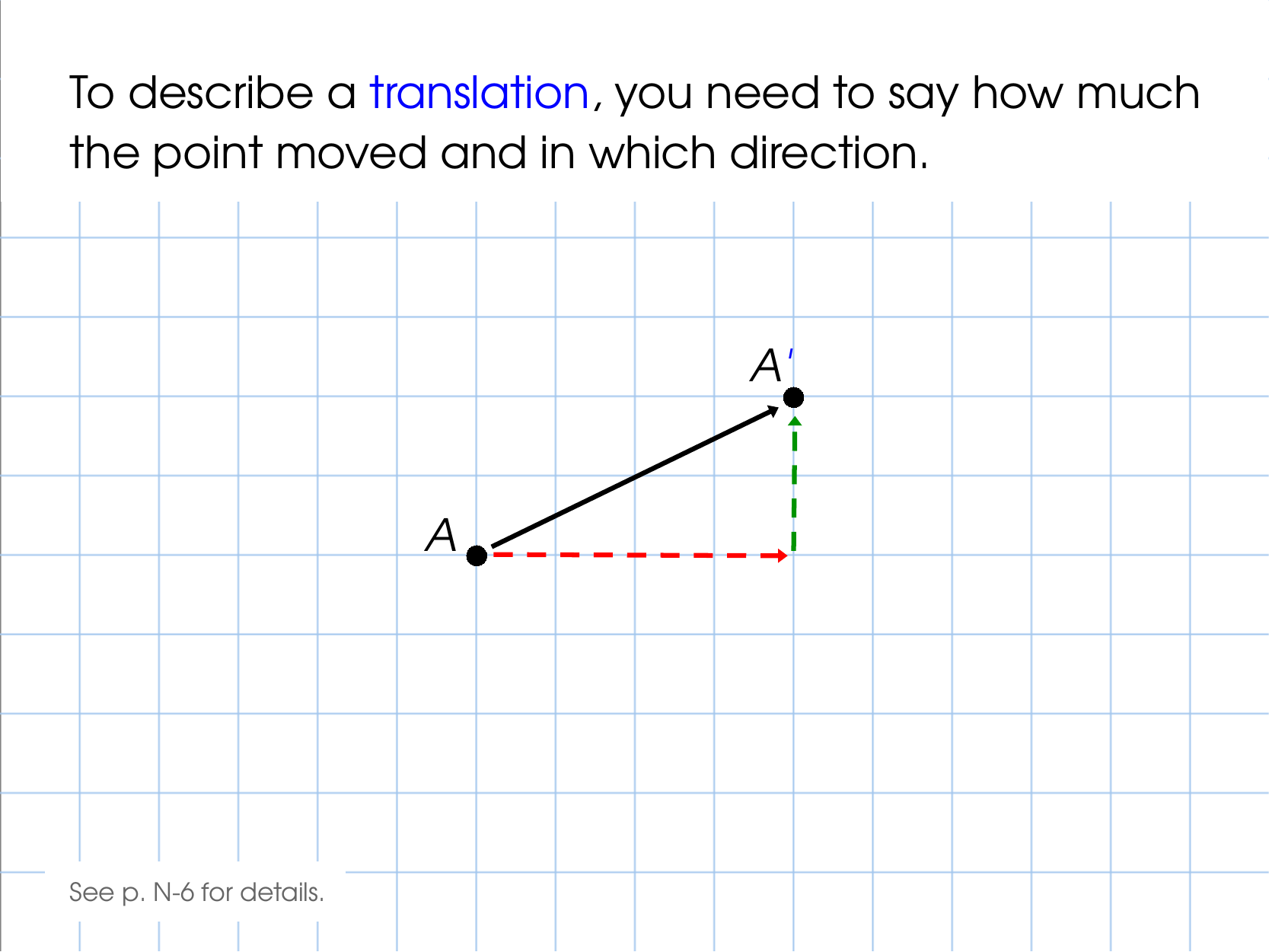

To describe a translation, you need to say how much the point moved and in which direction.
A'

A

See p. N-6 for details.